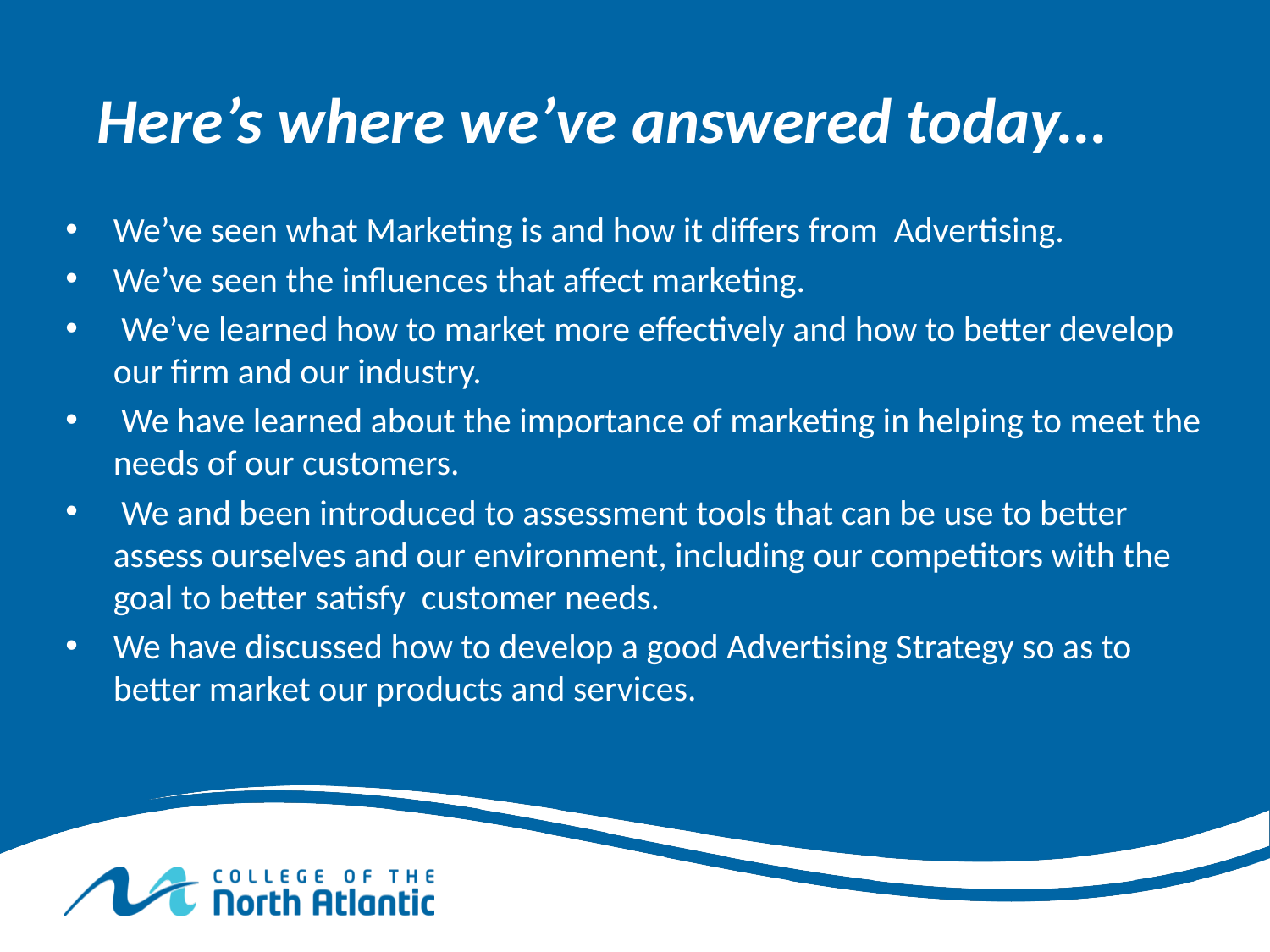

# Here’s where we’ve answered today...
We’ve seen what Marketing is and how it differs from  Advertising.
We’ve seen the influences that affect marketing.
 We’ve learned how to market more effectively and how to better develop our firm and our industry.
 We have learned about the importance of marketing in helping to meet the needs of our customers.
 We and been introduced to assessment tools that can be use to better assess ourselves and our environment, including our competitors with the goal to better satisfy  customer needs.
We have discussed how to develop a good Advertising Strategy so as to better market our products and services.